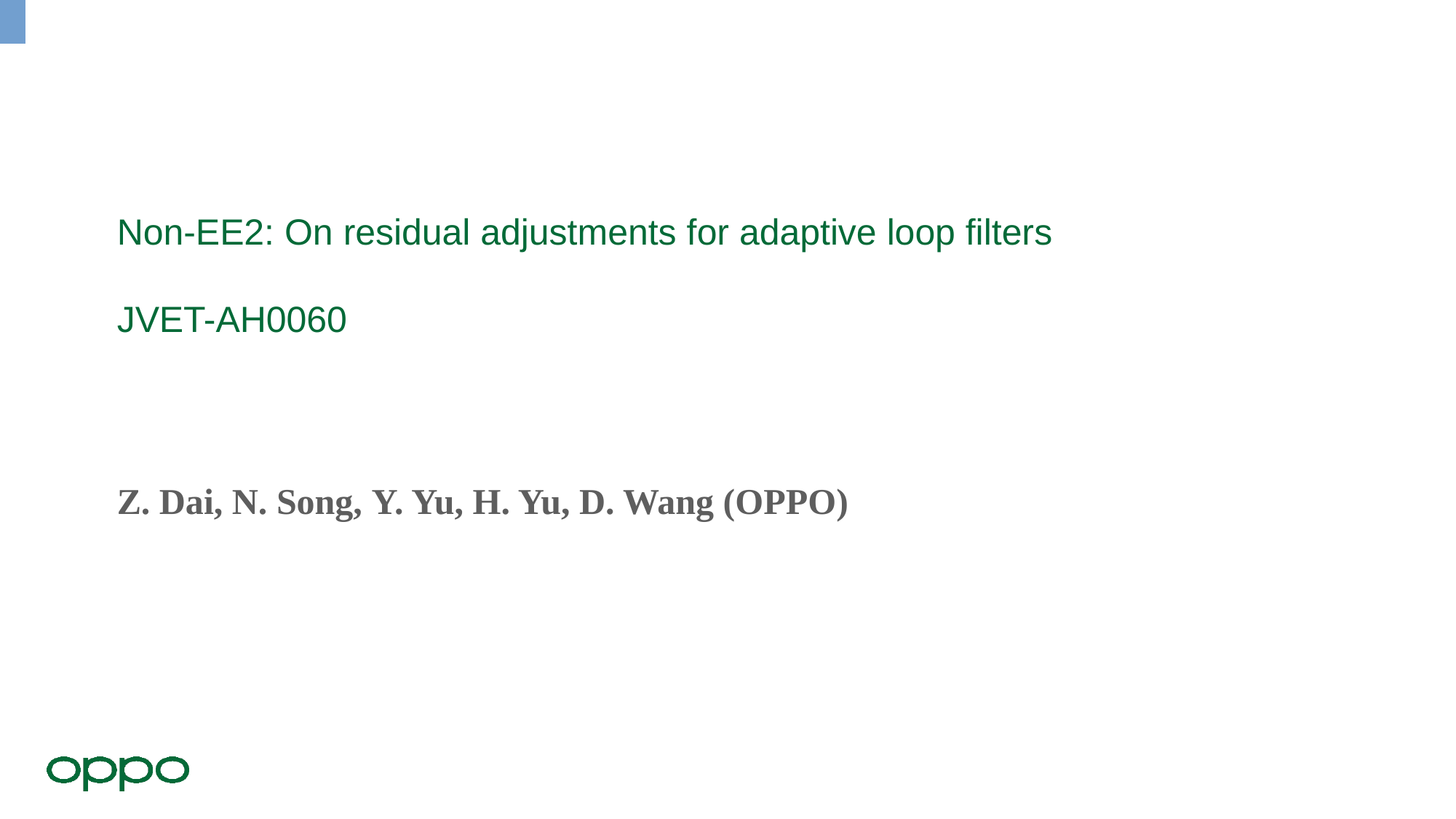

# Non-EE2: On residual adjustments for adaptive loop filters JVET-AH0060
Z. Dai, N. Song, Y. Yu, H. Yu, D. Wang (OPPO)